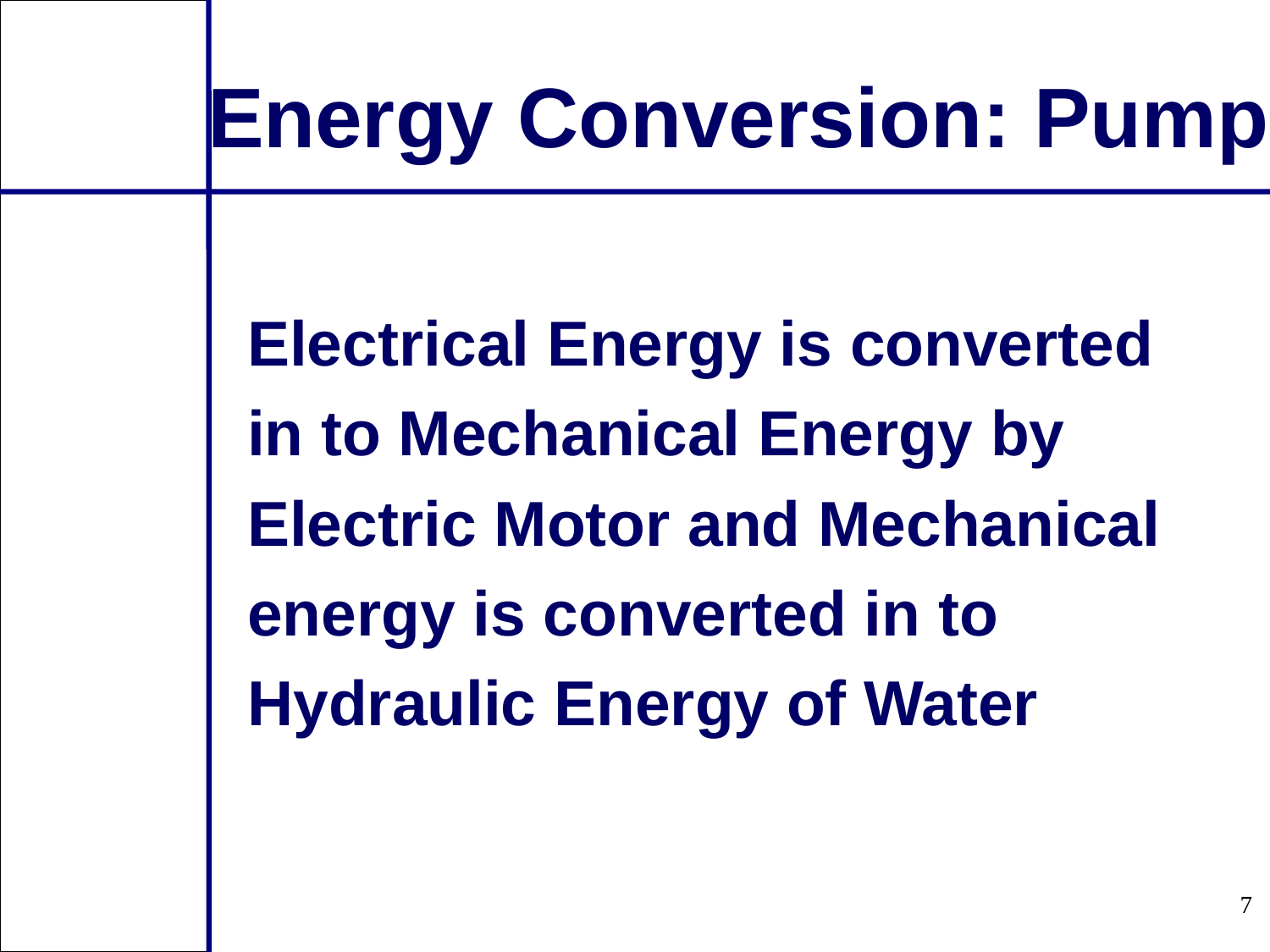

Energy Conversion: Pump
Electrical Energy is converted
in to Mechanical Energy by
Electric Motor and Mechanical
energy is converted in to
Hydraulic Energy of Water
7